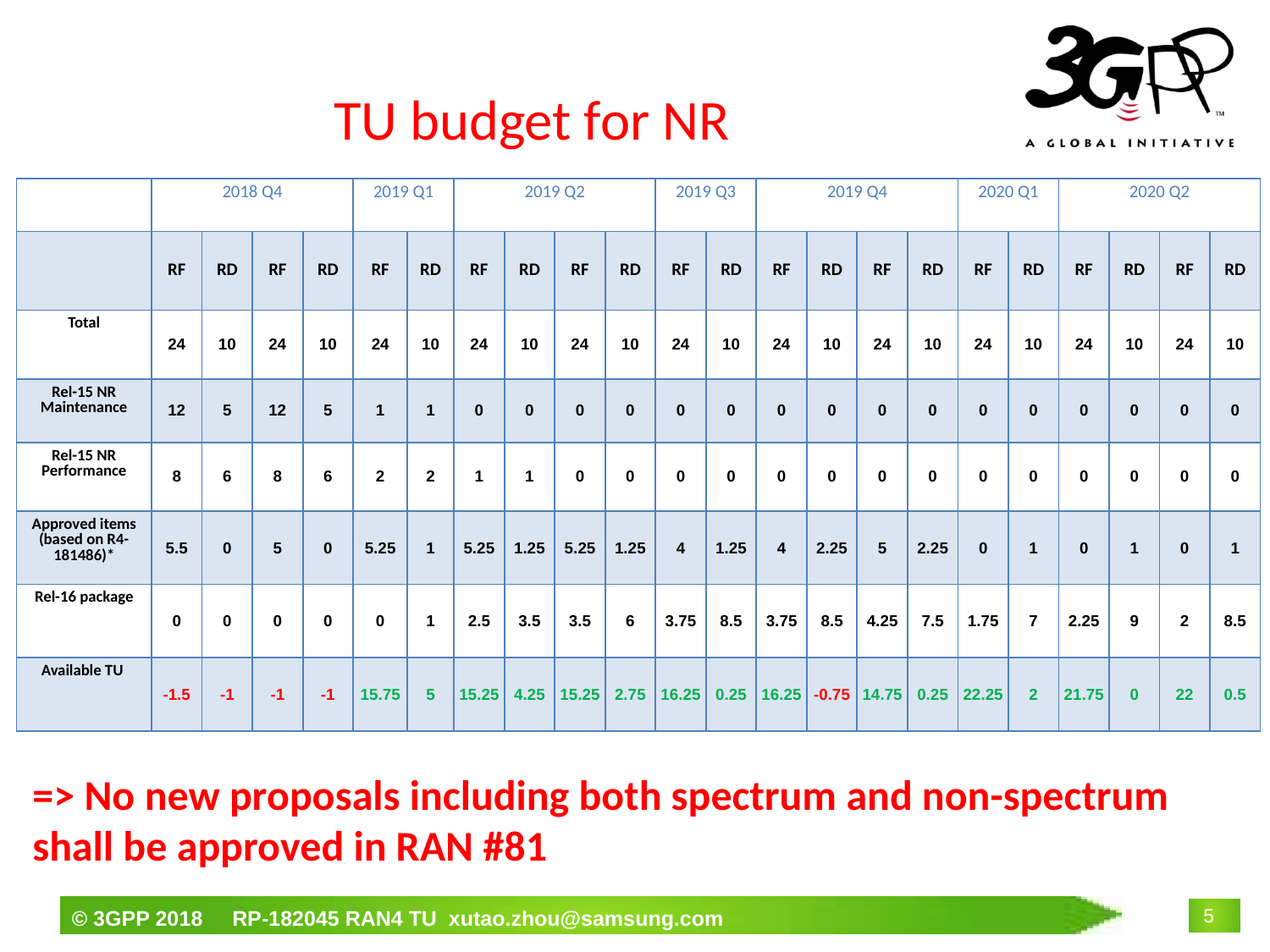

# TU budget for NR
|  | 2018 Q4 |  |  |  | 2019 Q1 |  | 2019 Q2 |  |  |  | 2019 Q3 |  | 2019 Q4 |  |  |  | 2020 Q1 |  | 2020 Q2 |  |  |  |
| --- | --- | --- | --- | --- | --- | --- | --- | --- | --- | --- | --- | --- | --- | --- | --- | --- | --- | --- | --- | --- | --- | --- |
|  | RF | RD | RF | RD | RF | RD | RF | RD | RF | RD | RF | RD | RF | RD | RF | RD | RF | RD | RF | RD | RF | RD |
| Total | 24 | 10 | 24 | 10 | 24 | 10 | 24 | 10 | 24 | 10 | 24 | 10 | 24 | 10 | 24 | 10 | 24 | 10 | 24 | 10 | 24 | 10 |
| Rel-15 NR Maintenance | 12 | 5 | 12 | 5 | 1 | 1 | 0 | 0 | 0 | 0 | 0 | 0 | 0 | 0 | 0 | 0 | 0 | 0 | 0 | 0 | 0 | 0 |
| Rel-15 NR Performance | 8 | 6 | 8 | 6 | 2 | 2 | 1 | 1 | 0 | 0 | 0 | 0 | 0 | 0 | 0 | 0 | 0 | 0 | 0 | 0 | 0 | 0 |
| Approved items (based on R4-181486)\* | 5.5 | 0 | 5 | 0 | 5.25 | 1 | 5.25 | 1.25 | 5.25 | 1.25 | 4 | 1.25 | 4 | 2.25 | 5 | 2.25 | 0 | 1 | 0 | 1 | 0 | 1 |
| Rel-16 package | 0 | 0 | 0 | 0 | 0 | 1 | 2.5 | 3.5 | 3.5 | 6 | 3.75 | 8.5 | 3.75 | 8.5 | 4.25 | 7.5 | 1.75 | 7 | 2.25 | 9 | 2 | 8.5 |
| Available TU | -1.5 | -1 | -1 | -1 | 15.75 | 5 | 15.25 | 4.25 | 15.25 | 2.75 | 16.25 | 0.25 | 16.25 | -0.75 | 14.75 | 0.25 | 22.25 | 2 | 21.75 | 0 | 22 | 0.5 |
=> No new proposals including both spectrum and non-spectrum shall be approved in RAN #81